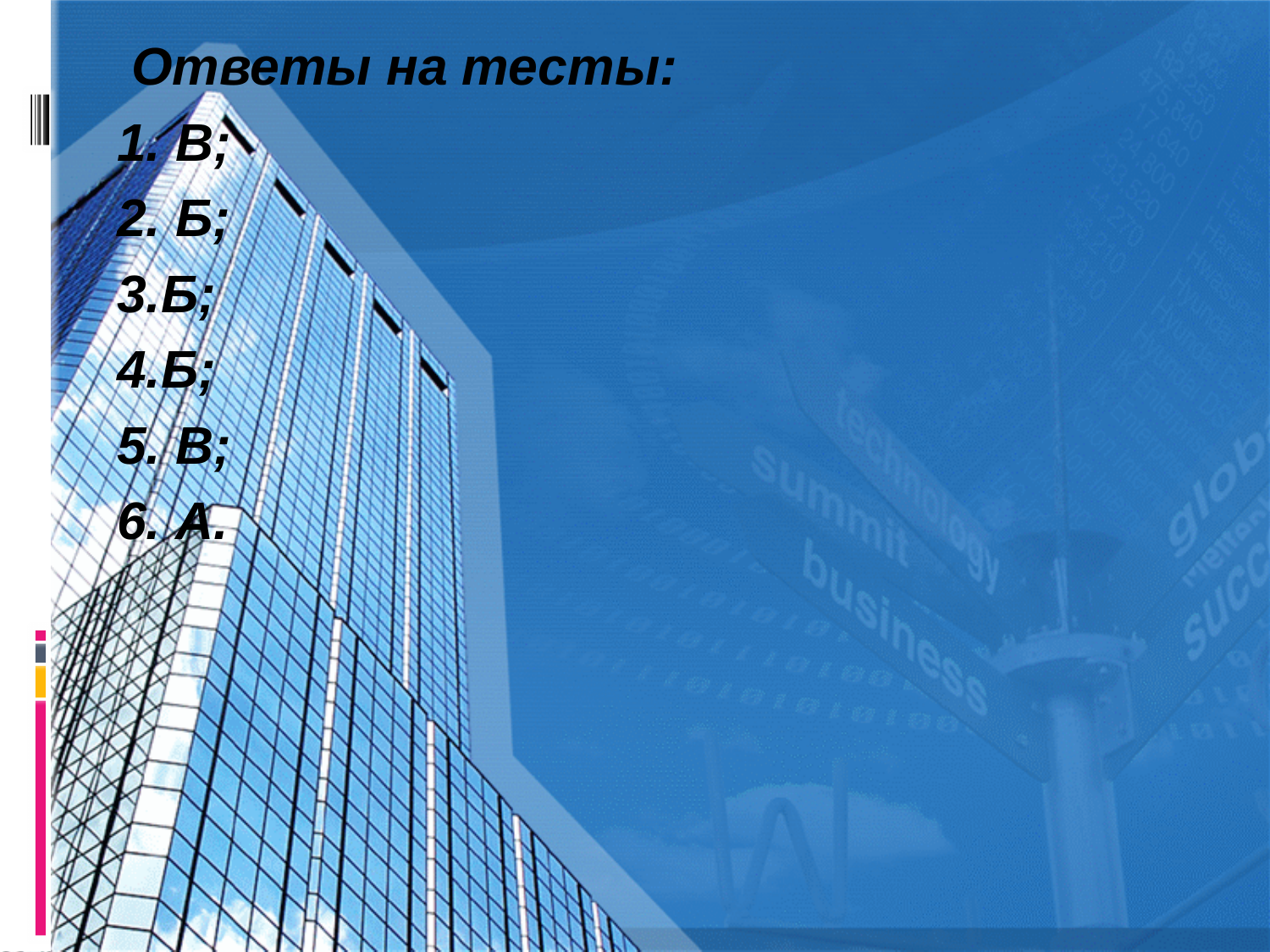

#
 Ответы на тесты:
1. В;
2. Б;
3.Б;
4.Б;
5. В;
6. А.